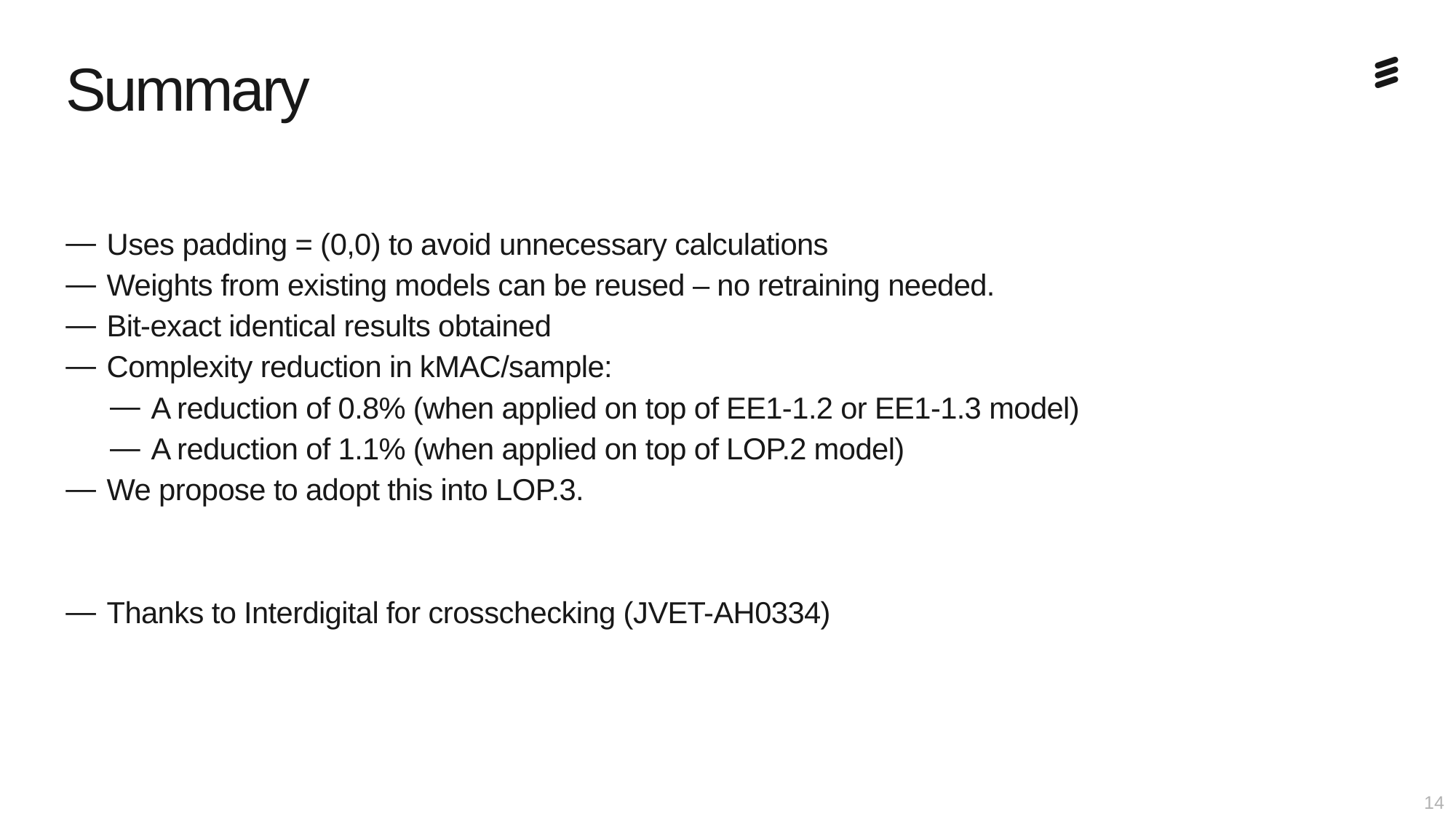

# Summary
Uses padding = (0,0) to avoid unnecessary calculations
Weights from existing models can be reused – no retraining needed.
Bit-exact identical results obtained
Complexity reduction in kMAC/sample:
A reduction of 0.8% (when applied on top of EE1-1.2 or EE1-1.3 model)
A reduction of 1.1% (when applied on top of LOP.2 model)
We propose to adopt this into LOP.3.

Thanks to Interdigital for crosschecking (JVET-AH0334)
14